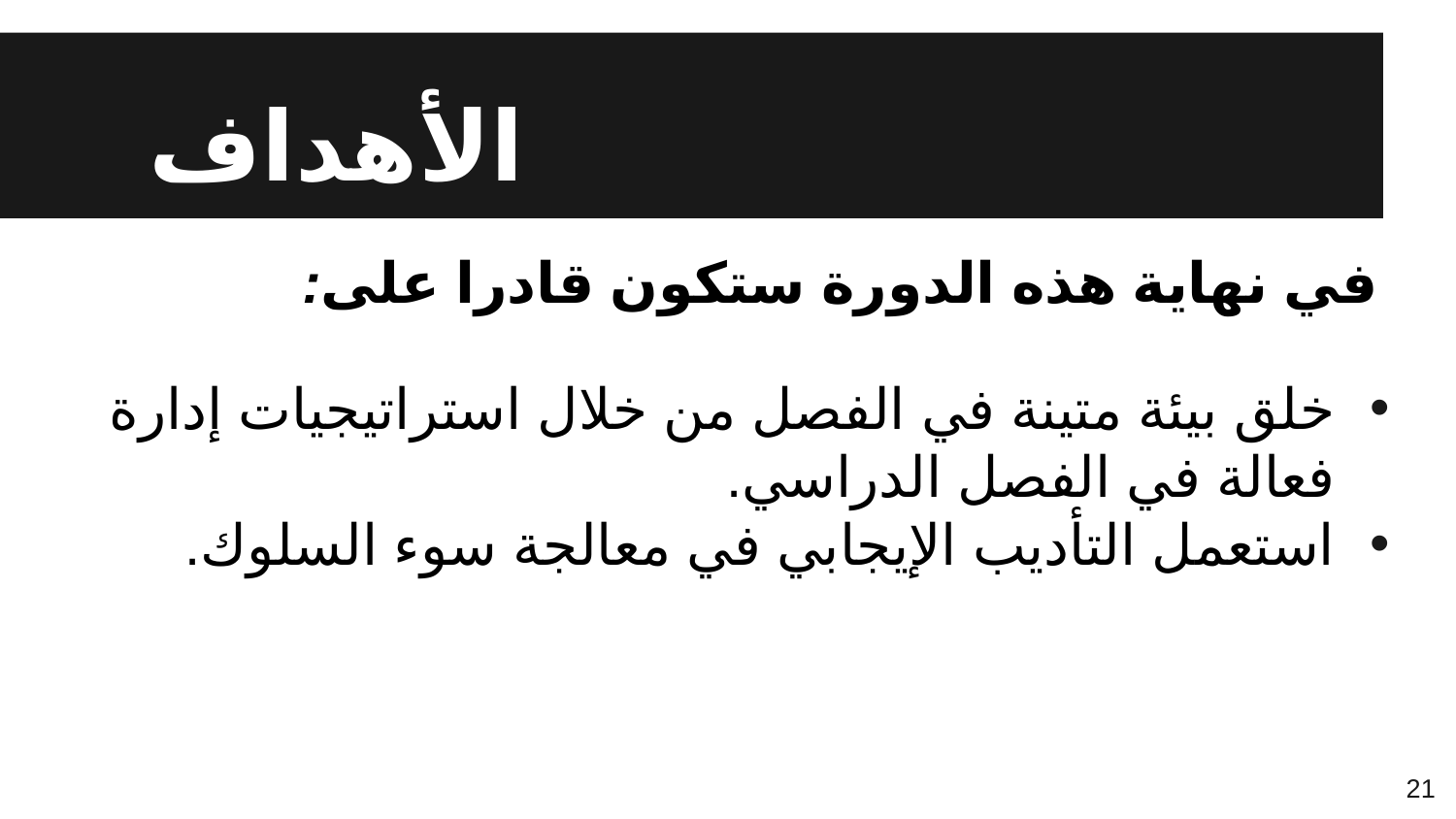

# الأهداف
في نهاية هذه الدورة ستكون قادرا على:

خلق بيئة متينة في الفصل من خلال استراتيجيات إدارة فعالة في الفصل الدراسي.
استعمل التأديب الإيجابي في معالجة سوء السلوك.

21